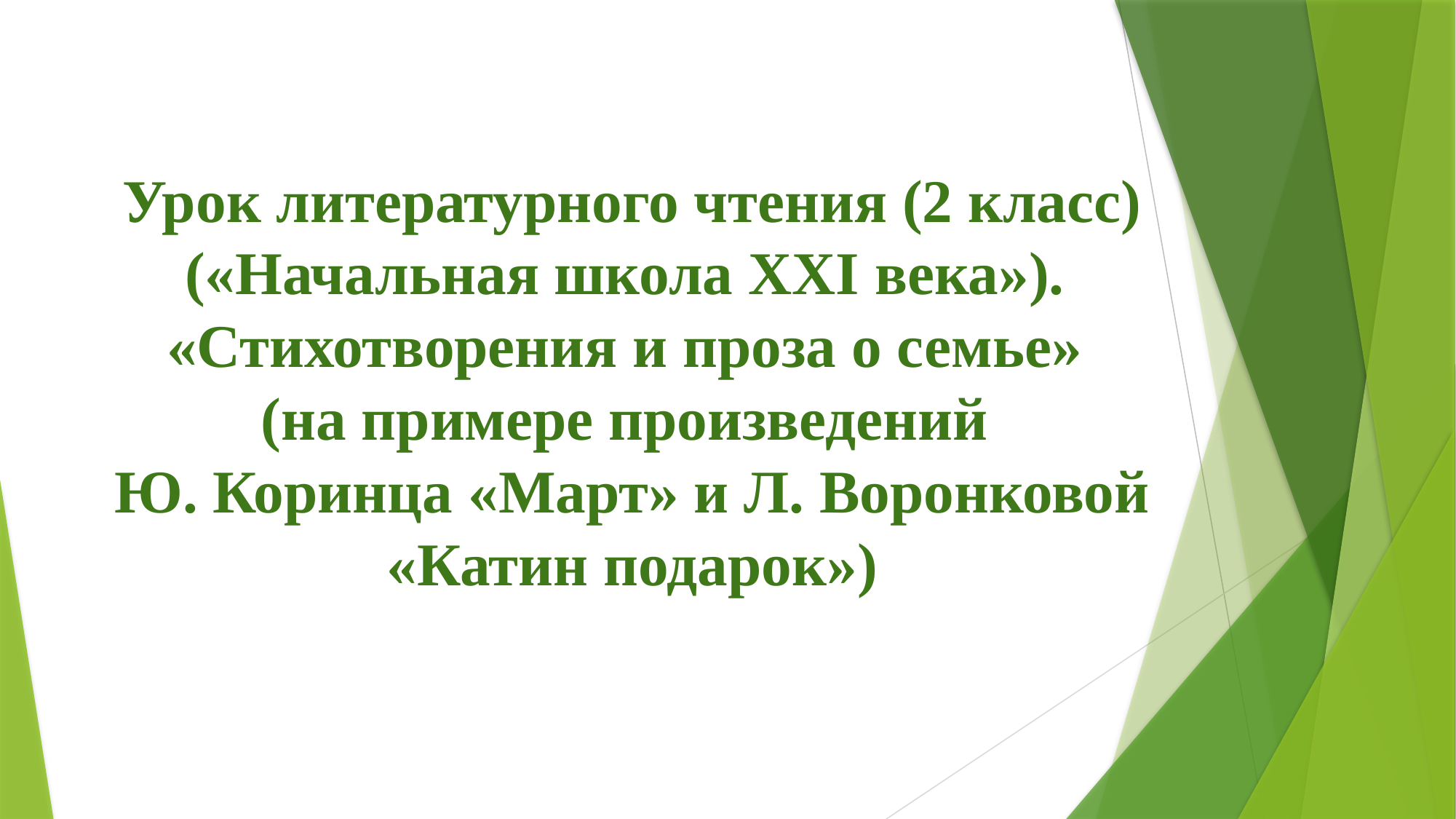

# Урок литературного чтения (2 класс) («Начальная школа XXI века»). «Стихотворения и проза о семье» (на примере произведений Ю. Коринца «Март» и Л. Воронковой «Катин подарок»)